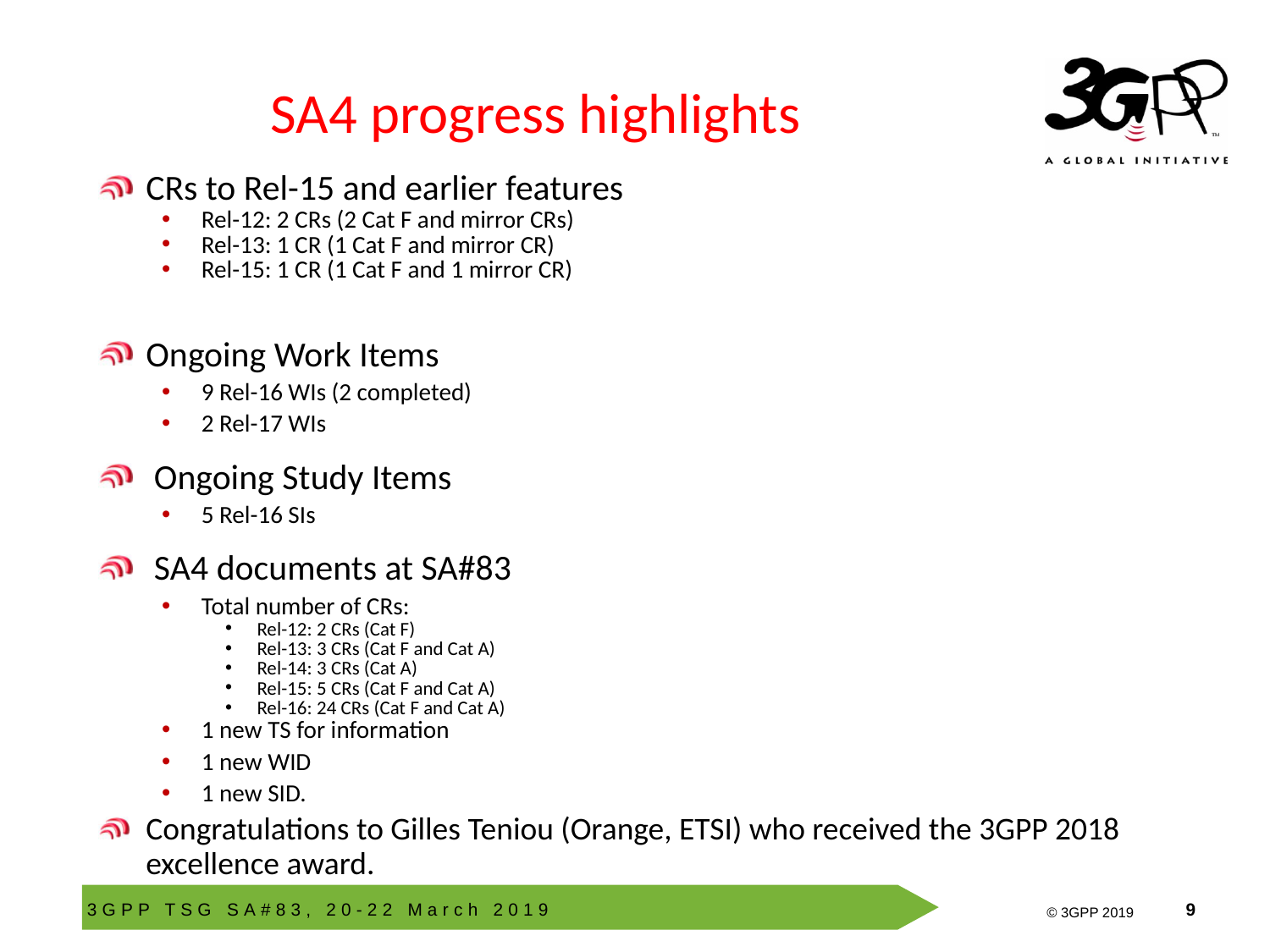

# SA4 progress highlights
CRs to Rel-15 and earlier features
Rel-12: 2 CRs (2 Cat F and mirror CRs)
Rel-13: 1 CR (1 Cat F and mirror CR)
Rel-15: 1 CR (1 Cat F and 1 mirror CR)

Ongoing Work Items
9 Rel-16 WIs (2 completed)
2 Rel-17 WIs
 Ongoing Study Items
5 Rel-16 SIs
 SA4 documents at SA#83
Total number of CRs:
Rel-12: 2 CRs (Cat F)
Rel-13: 3 CRs (Cat F and Cat A)
Rel-14: 3 CRs (Cat A)
Rel-15: 5 CRs (Cat F and Cat A)
Rel-16: 24 CRs (Cat F and Cat A)
1 new TS for information
1 new WID
1 new SID.
Congratulations to Gilles Teniou (Orange, ETSI) who received the 3GPP 2018 excellence award.